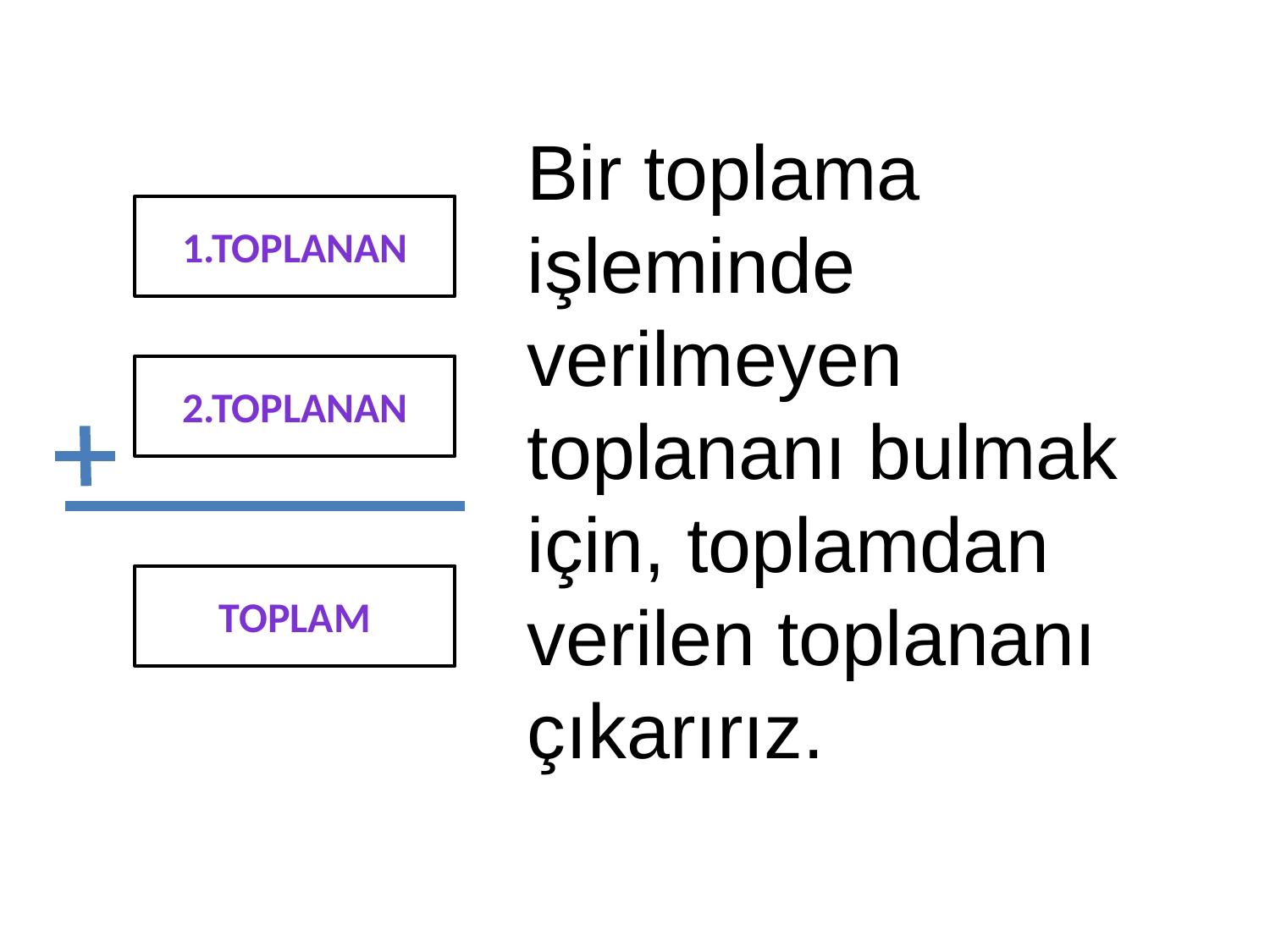

Bir toplama işleminde verilmeyen toplananı bulmak için, toplamdan verilen toplananı çıkarırız.
1.toplanan
2.toplanan
toplam